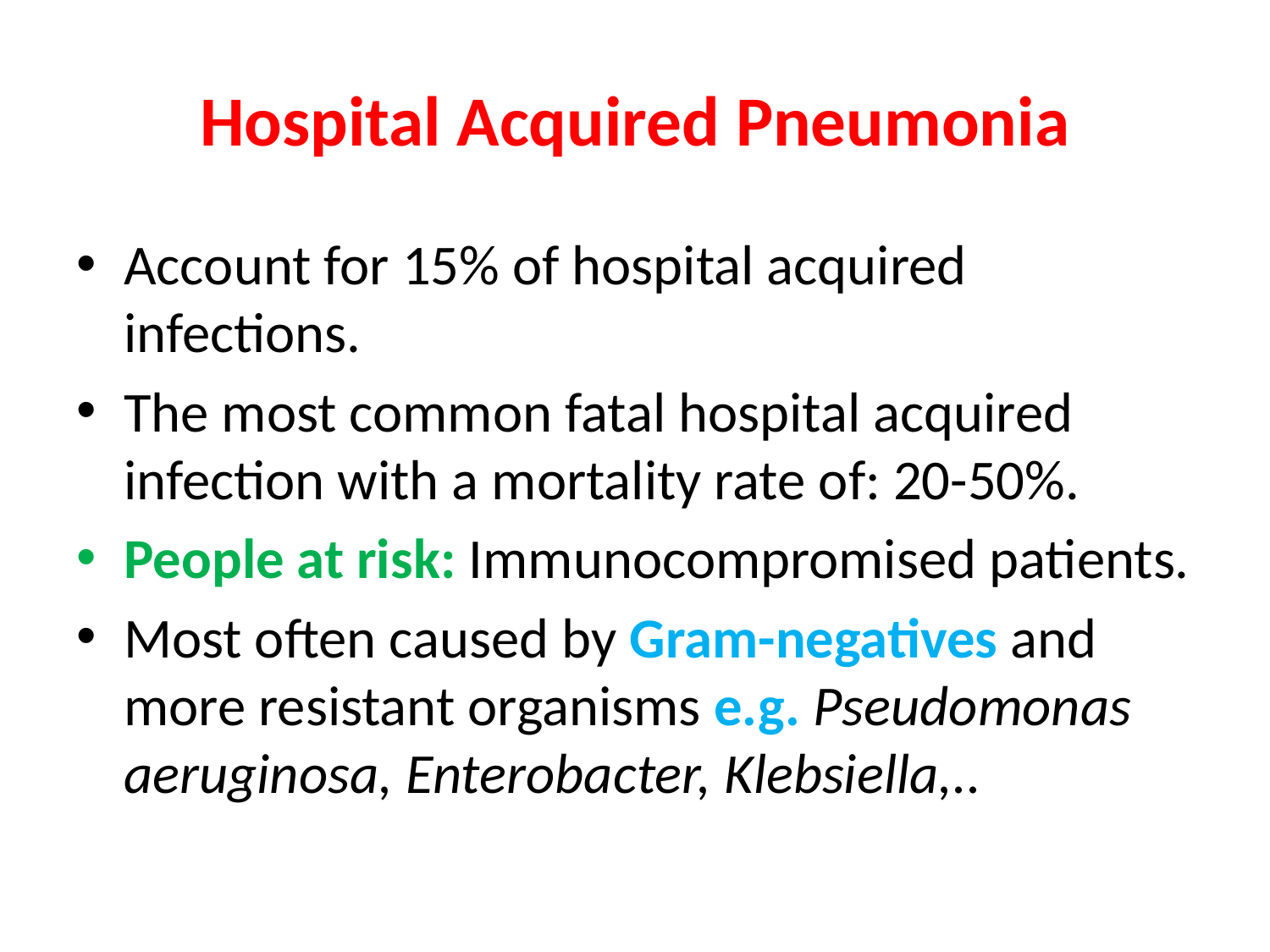

# Hospital Acquired Pneumonia
Account for 15% of hospital acquired infections.
The most common fatal hospital acquired infection with a mortality rate of: 20-50%.
People at risk: Immunocompromised patients.
Most often caused by Gram-negatives and more resistant organisms e.g. Pseudomonas aeruginosa, Enterobacter, Klebsiella,..